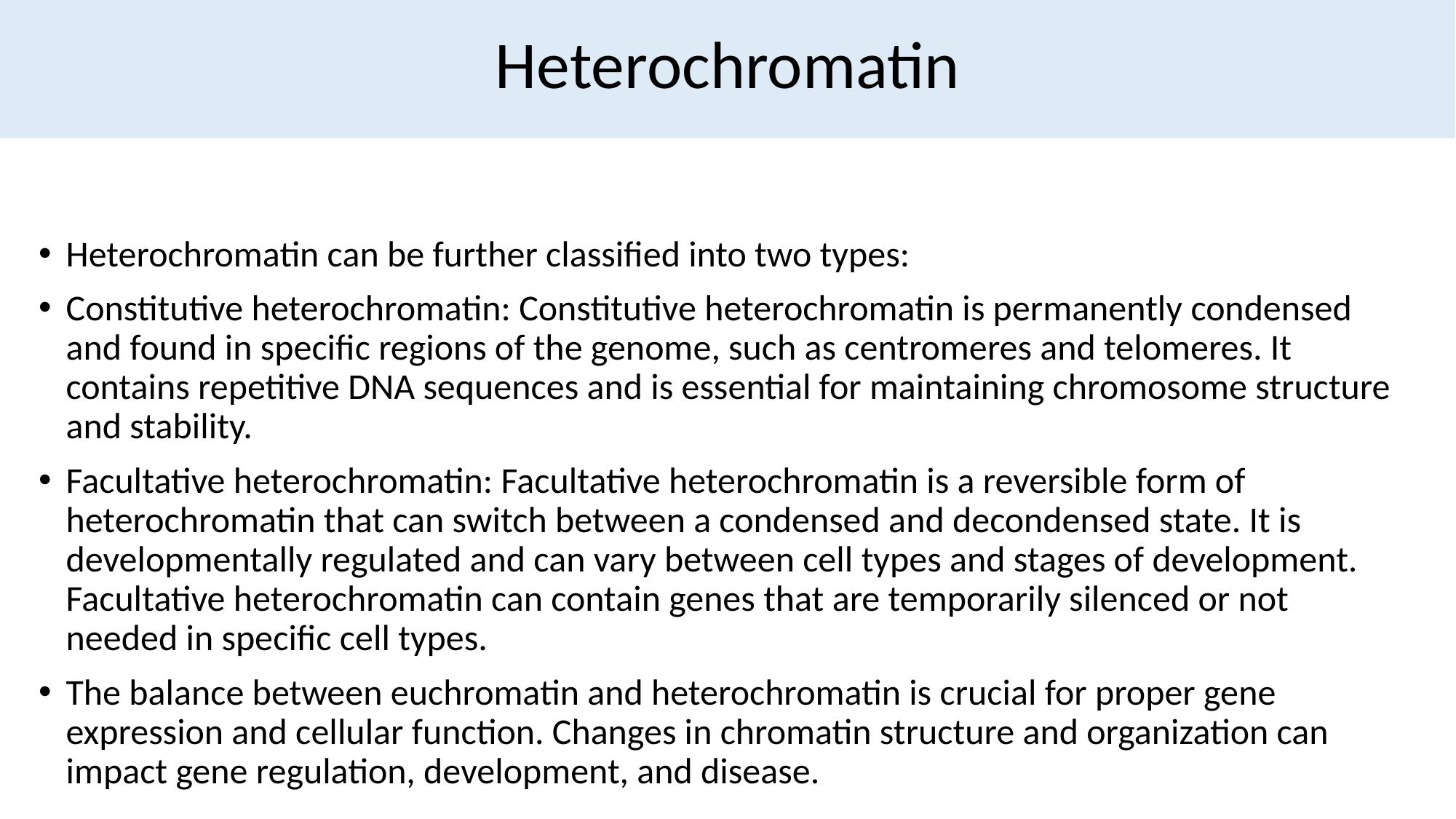

Heterochromatin

Heterochromatin can be further classified into two types:
Constitutive heterochromatin: Constitutive heterochromatin is permanently condensed and found in specific regions of the genome, such as centromeres and telomeres. It contains repetitive DNA sequences and is essential for maintaining chromosome structure and stability.
Facultative heterochromatin: Facultative heterochromatin is a reversible form of heterochromatin that can switch between a condensed and decondensed state. It is developmentally regulated and can vary between cell types and stages of development. Facultative heterochromatin can contain genes that are temporarily silenced or not needed in specific cell types.
The balance between euchromatin and heterochromatin is crucial for proper gene expression and cellular function. Changes in chromatin structure and organization can impact gene regulation, development, and disease.